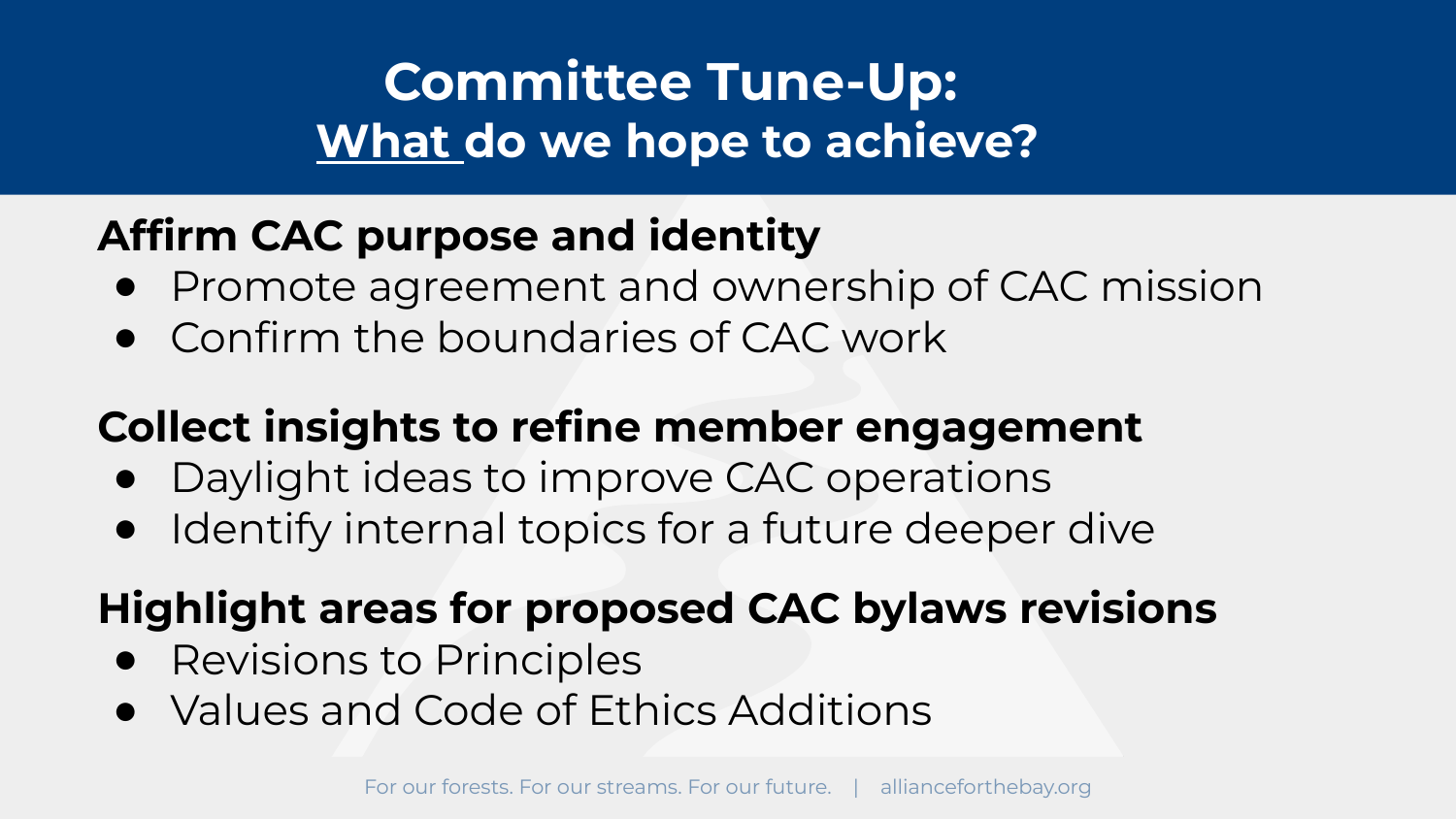

Committee Tune-Up:
What do we hope to achieve?

Affirm CAC purpose and identity
Promote agreement and ownership of CAC mission
Confirm the boundaries of CAC work

Collect insights to refine member engagement
Daylight ideas to improve CAC operations
Identify internal topics for a future deeper dive

Highlight areas for proposed CAC bylaws revisions
Revisions to Principles
Values and Code of Ethics Additions